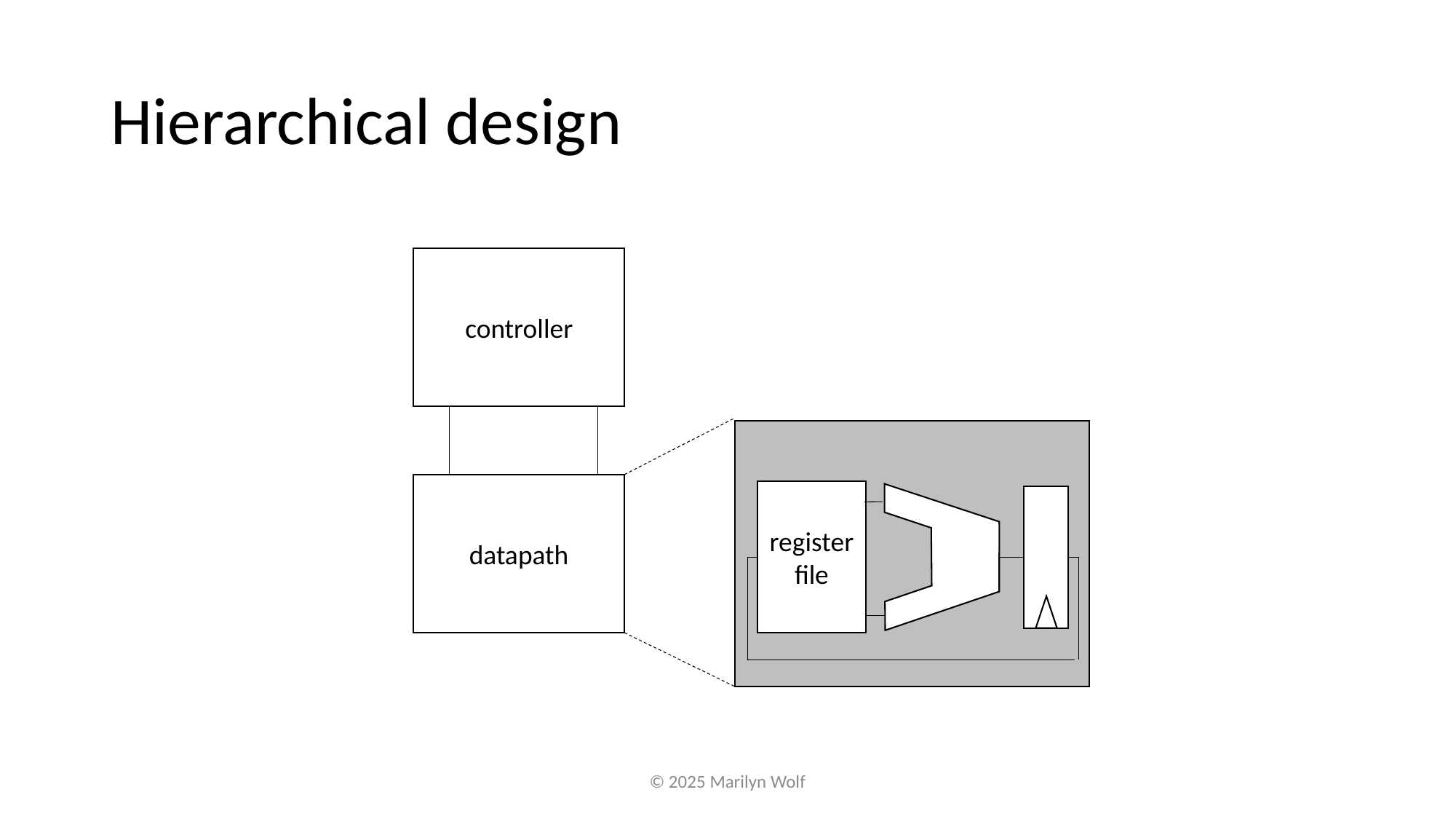

# Hierarchical design
controller

datapath
register file

© 2025 Marilyn Wolf